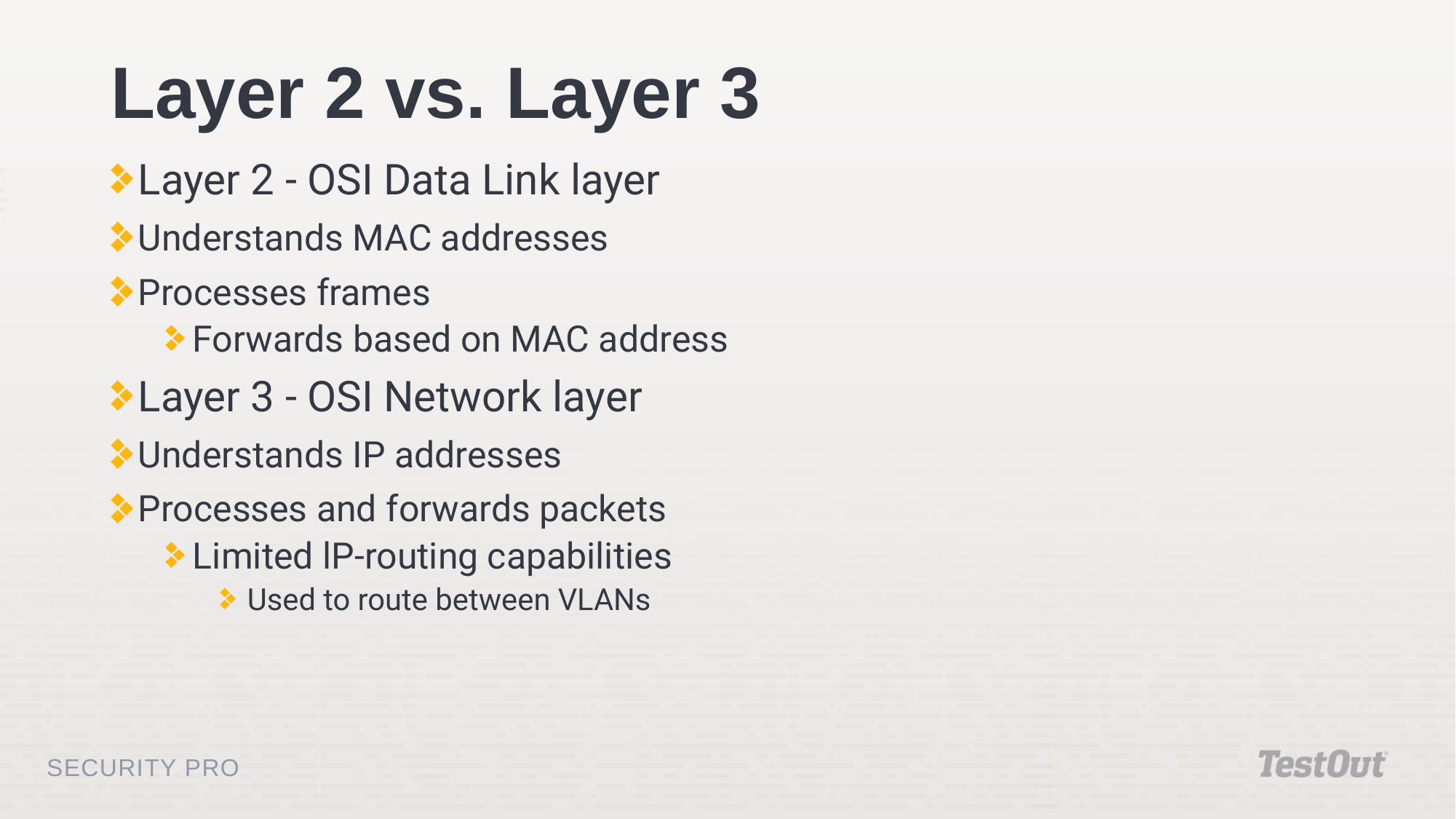

# Layer 2 vs. Layer 3
Layer 2 - OSI Data Link layer
Understands MAC addresses
Processes frames
Forwards based on MAC address
Layer 3 - OSI Network layer
Understands IP addresses
Processes and forwards packets
Limited lP-routing capabilities
Used to route between VLANs
Security Pro